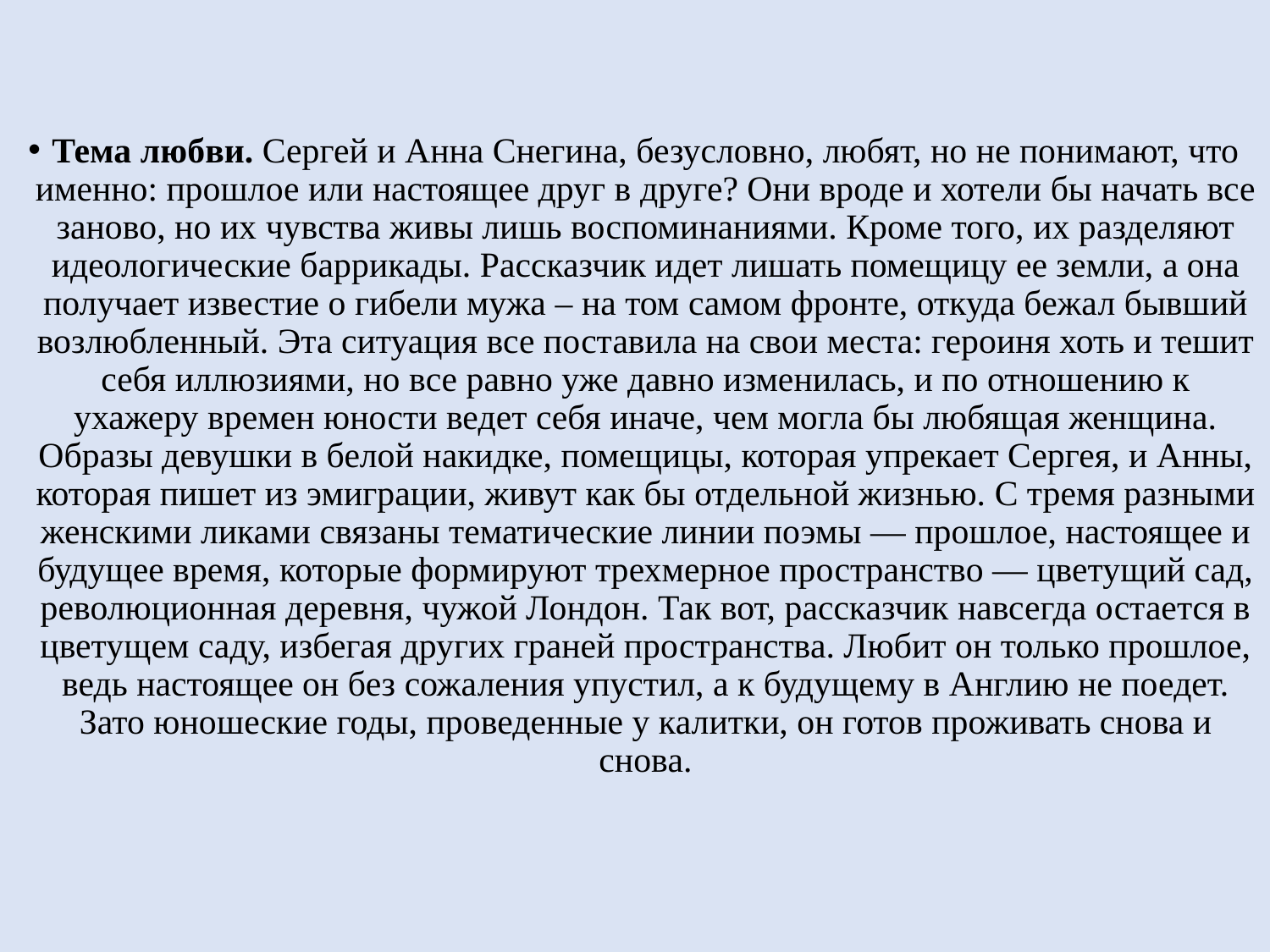

Тема любви. Сергей и Анна Снегина, безусловно, любят, но не понимают, что именно: прошлое или настоящее друг в друге? Они вроде и хотели бы начать все заново, но их чувства живы лишь воспоминаниями. Кроме того, их разделяют идеологические баррикады. Рассказчик идет лишать помещицу ее земли, а она получает известие о гибели мужа – на том самом фронте, откуда бежал бывший возлюбленный. Эта ситуация все поставила на свои места: героиня хоть и тешит себя иллюзиями, но все равно уже давно изменилась, и по отношению к ухажеру времен юности ведет себя иначе, чем могла бы любящая женщина. Образы девушки в белой накидке, помещицы, которая упрекает Сергея, и Анны, которая пишет из эмиграции, живут как бы отдельной жизнью. С тремя разными женскими ликами связаны тематические линии поэмы — прошлое, настоящее и будущее время, которые формируют трехмерное пространство — цветущий сад, революционная деревня, чужой Лондон. Так вот, рассказчик навсегда остается в цветущем саду, избегая других граней пространства. Любит он только прошлое, ведь настоящее он без сожаления упустил, а к будущему в Англию не поедет. Зато юношеские годы, проведенные у калитки, он готов проживать снова и снова.